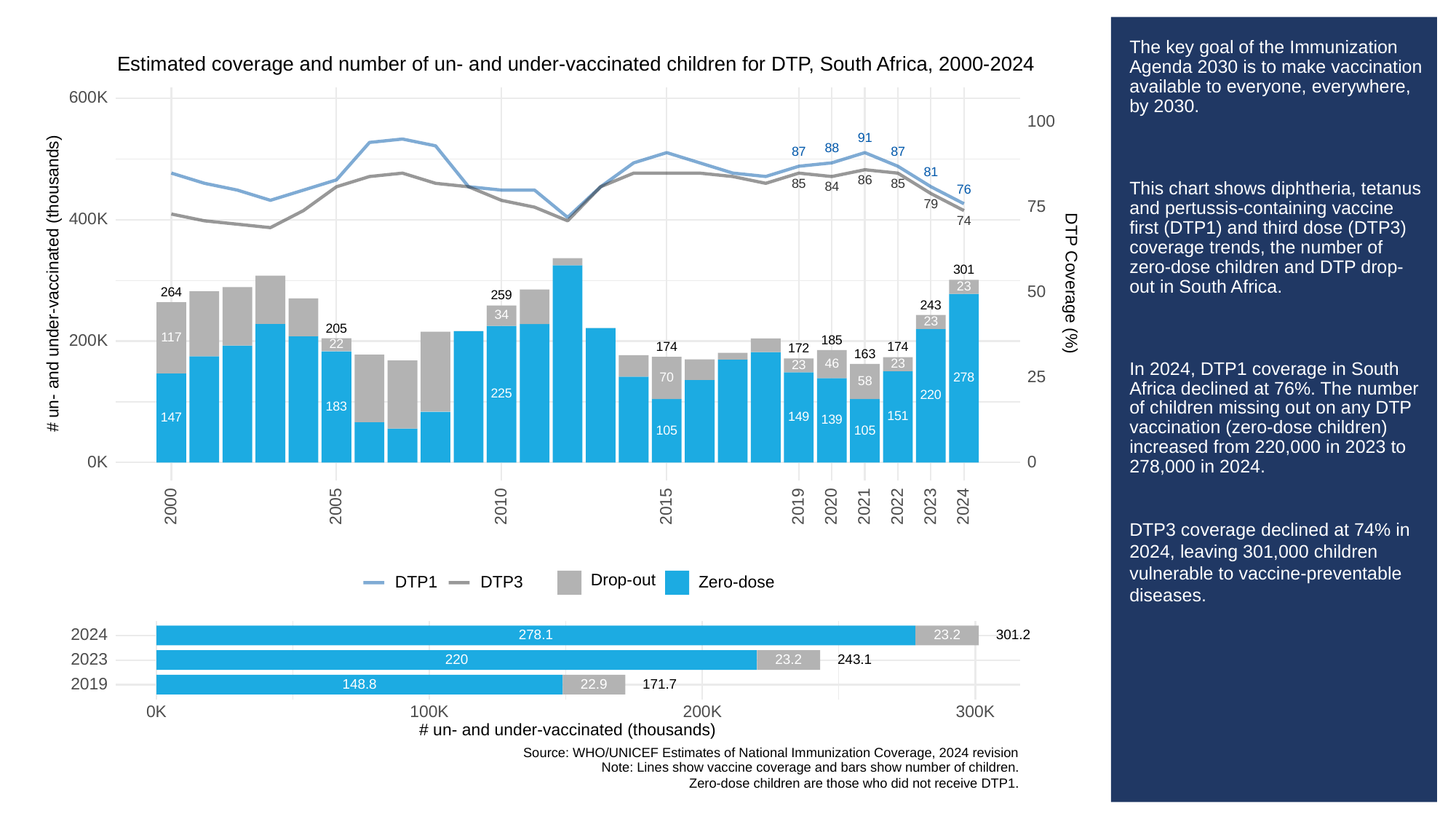

# The key goal of the Immunization Agenda 2030 is to make vaccination available to everyone, everywhere, by 2030.

This chart shows diphtheria, tetanus and pertussis-containing vaccine first (DTP1) and third dose (DTP3) coverage trends, the number of zero-dose children and DTP drop-out in South Africa.

In 2024, DTP1 coverage in South Africa declined at 76%. The number of children missing out on any DTP vaccination (zero-dose children) increased from 220,000 in 2023 to 278,000 in 2024.

DTP3 coverage declined at 74% in 2024, leaving 301,000 children vulnerable to vaccine-preventable diseases.

Estimated coverage and number of un- and under-vaccinated children for DTP, South Africa, 2000-2024

600K

100
91

88
87
87

81

86
85
85
84
76
79
75
400K
74

301

# un- and under-vaccinated (thousands)
DTP Coverage (%)

23
50

264

259

243

34

23

205

117
200K
185

22

174
174
172

163

46
23

23

25

70
278

58

225
220

183

151
149
147
139

105
105

0K
0

2023
2000
2005
2010
2015
2019
2020
2021
2022
2024

Drop-out
DTP3
Zero-dose
DTP1

2024
23.2
301.2
278.1

2023
23.2
243.1
220

2019
148.8
22.9
171.7

300K
0K
100K
200K
# un- and under-vaccinated (thousands)
Source: WHO/UNICEF Estimates of National Immunization Coverage, 2024 revision
Note: Lines show vaccine coverage and bars show number of children.
Zero-dose children are those who did not receive DTP1.